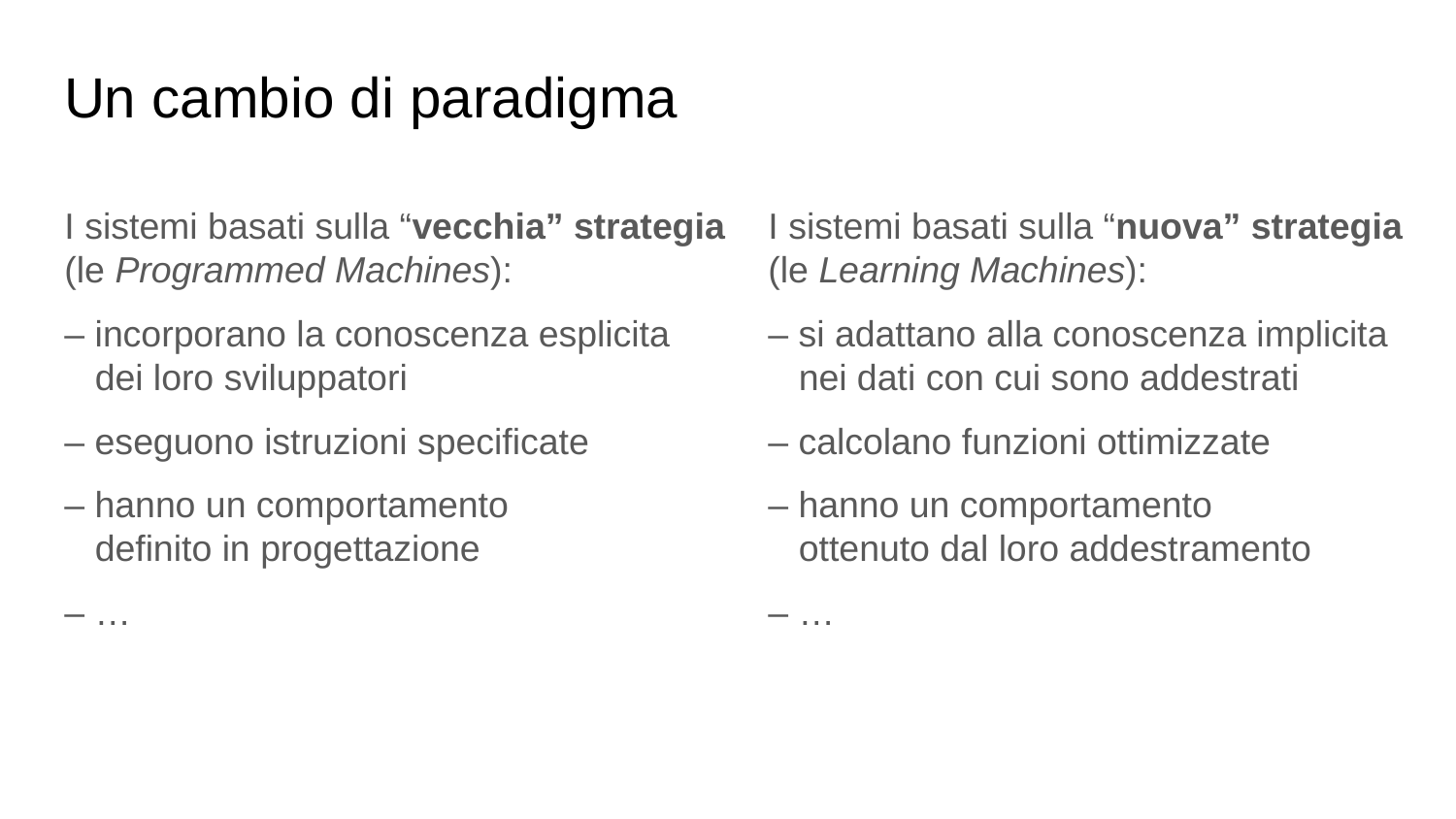

# Un cambio di paradigma
I sistemi basati sulla “vecchia” strategia
(le Programmed Machines):
– incorporano la conoscenza esplicita
   dei loro sviluppatori
– eseguono istruzioni specificate
– hanno un comportamento
   definito in progettazione
– …
I sistemi basati sulla “nuova” strategia
(le Learning Machines):
– si adattano alla conoscenza implicita
   nei dati con cui sono addestrati
– calcolano funzioni ottimizzate
– hanno un comportamento
   ottenuto dal loro addestramento
– …